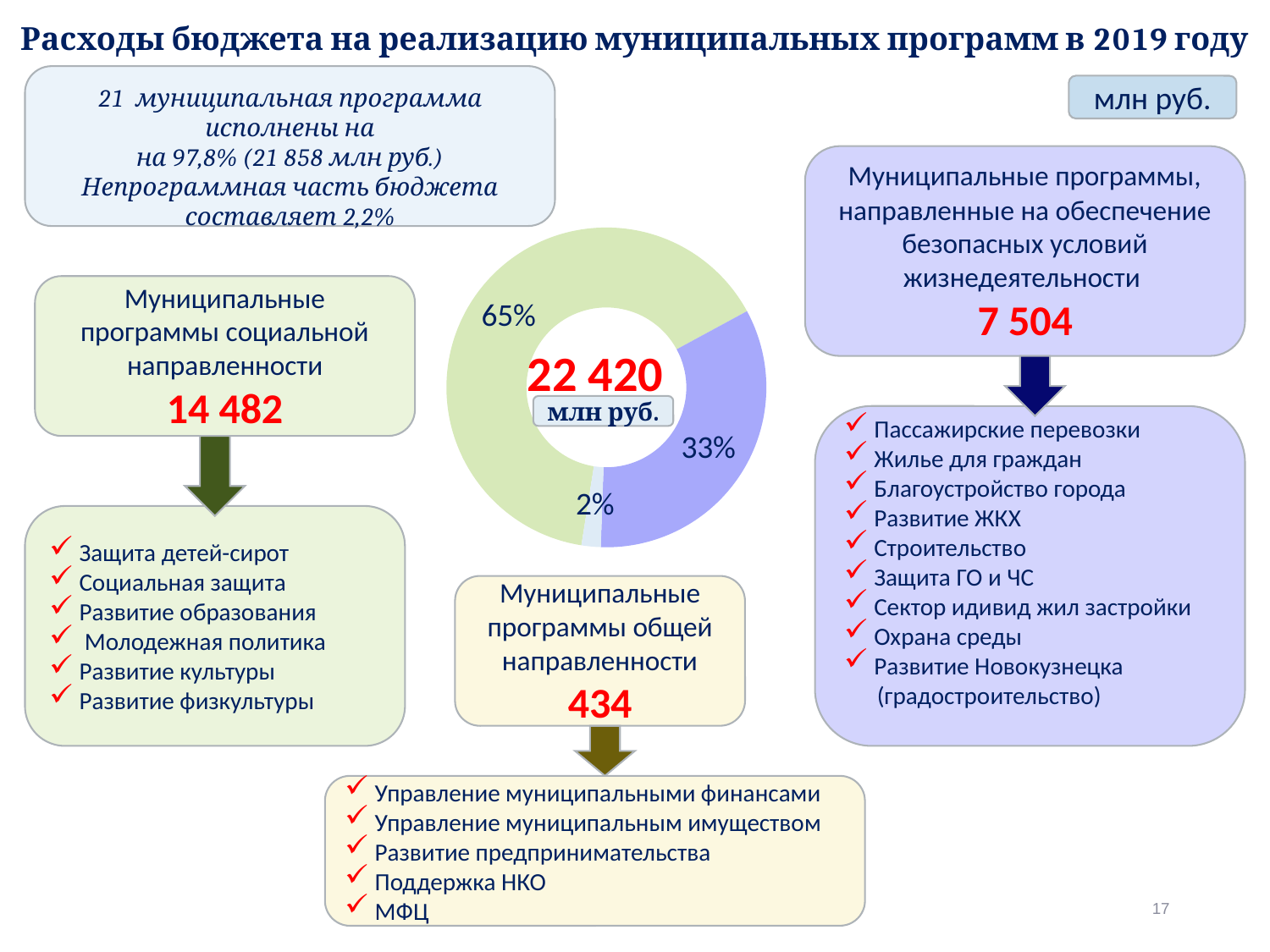

# Расходы бюджета на реализацию муниципальных программ в 2019 году

млн руб.
21  муниципальная программа исполнены на
 на 97,8% (21 858 млн руб.)
Непрограммная часть бюджета
составляет 2,2%
Муниципальные программы, направленные на обеспечение безопасных условий жизнедеятельности
7 504

### Chart

| Category | исполнение |
|---|---|
| Муниципальные программы социальной направленности | 14482.0 |
| Муниципальные программы, направленные на обеспечение безопасных условий жизнедеятельности | 7504.0 |
| Муниципальные программы общего характера | 434.0 |
Муниципальные программы социальной направленности
14 482
22 420

млн руб.
Пассажирские перевозки
Жилье для граждан
Благоустройство города
Развитие ЖКХ
Строительство
Защита ГО и ЧС
Сектор идивид жил застройки
Охрана среды
Развитие Новокузнецка
      (градостроительство)

Защита детей-сирот
Социальная защита
Развитие образования
 Молодежная политика
Развитие культуры
Развитие физкультуры
Муниципальные программы общей направленности
434

Управление муниципальными финансами
Управление муниципальным имуществом
Развитие предпринимательства
Поддержка НКО
МФЦ
17